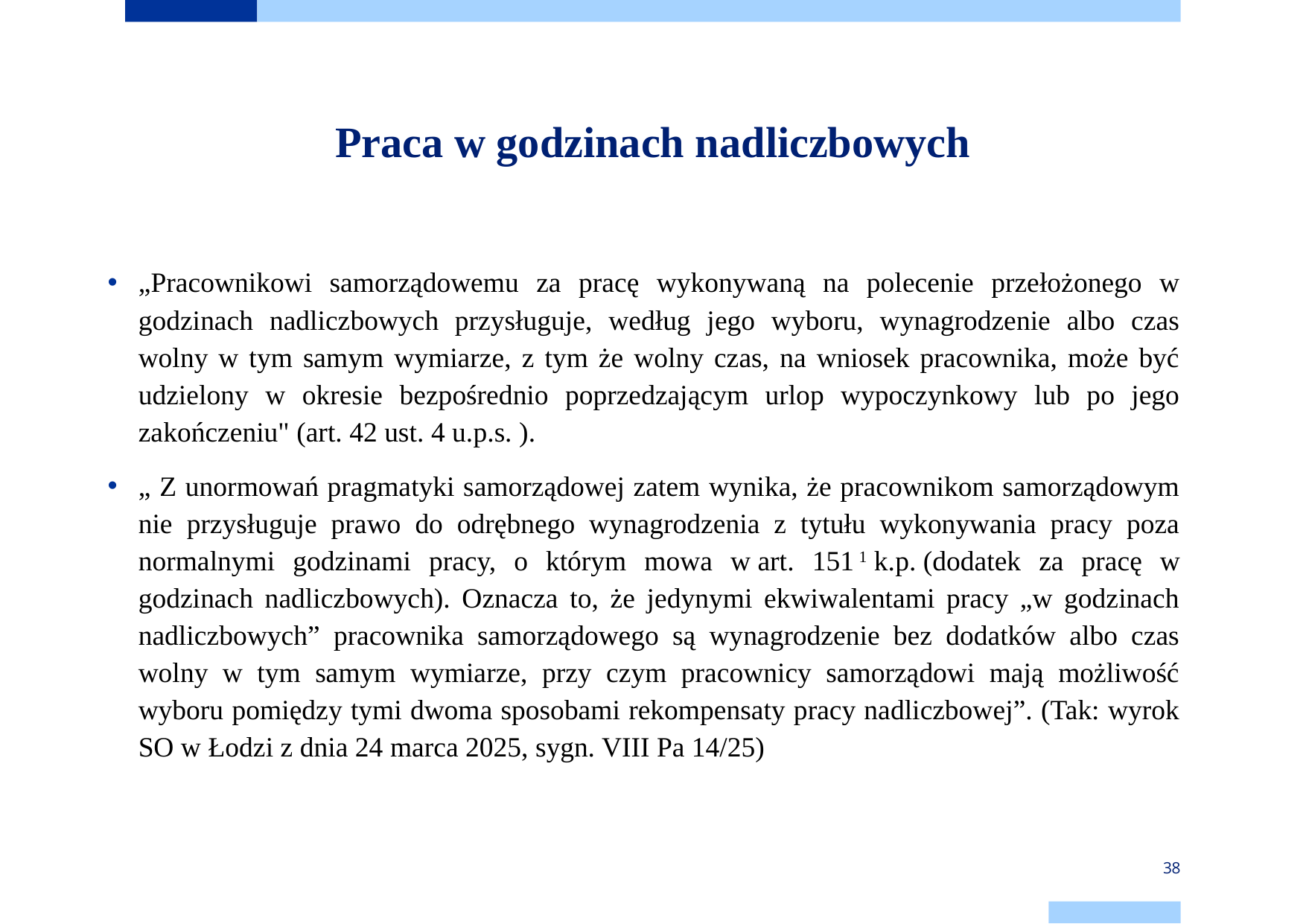

# Praca w godzinach nadliczbowych

„Pracownikowi samorządowemu za pracę wykonywaną na polecenie przełożonego w godzinach nadliczbowych przysługuje, według jego wyboru, wynagrodzenie albo czas wolny w tym samym wymiarze, z tym że wolny czas, na wniosek pracownika, może być udzielony w okresie bezpośrednio poprzedzającym urlop wypoczynkowy lub po jego zakończeniu" (art. 42 ust. 4 u.p.s. ).
„ Z unormowań pragmatyki samorządowej zatem wynika, że pracownikom samorządowym nie przysługuje prawo do odrębnego wynagrodzenia z tytułu wykonywania pracy poza normalnymi godzinami pracy, o którym mowa w art. 151 1 k.p. (dodatek za pracę w godzinach nadliczbowych). Oznacza to, że jedynymi ekwiwalentami pracy „w godzinach nadliczbowych” pracownika samorządowego są wynagrodzenie bez dodatków albo czas wolny w tym samym wymiarze, przy czym pracownicy samorządowi mają możliwość wyboru pomiędzy tymi dwoma sposobami rekompensaty pracy nadliczbowej”. (Tak: wyrok SO w Łodzi z dnia 24 marca 2025, sygn. VIII Pa 14/25)
38